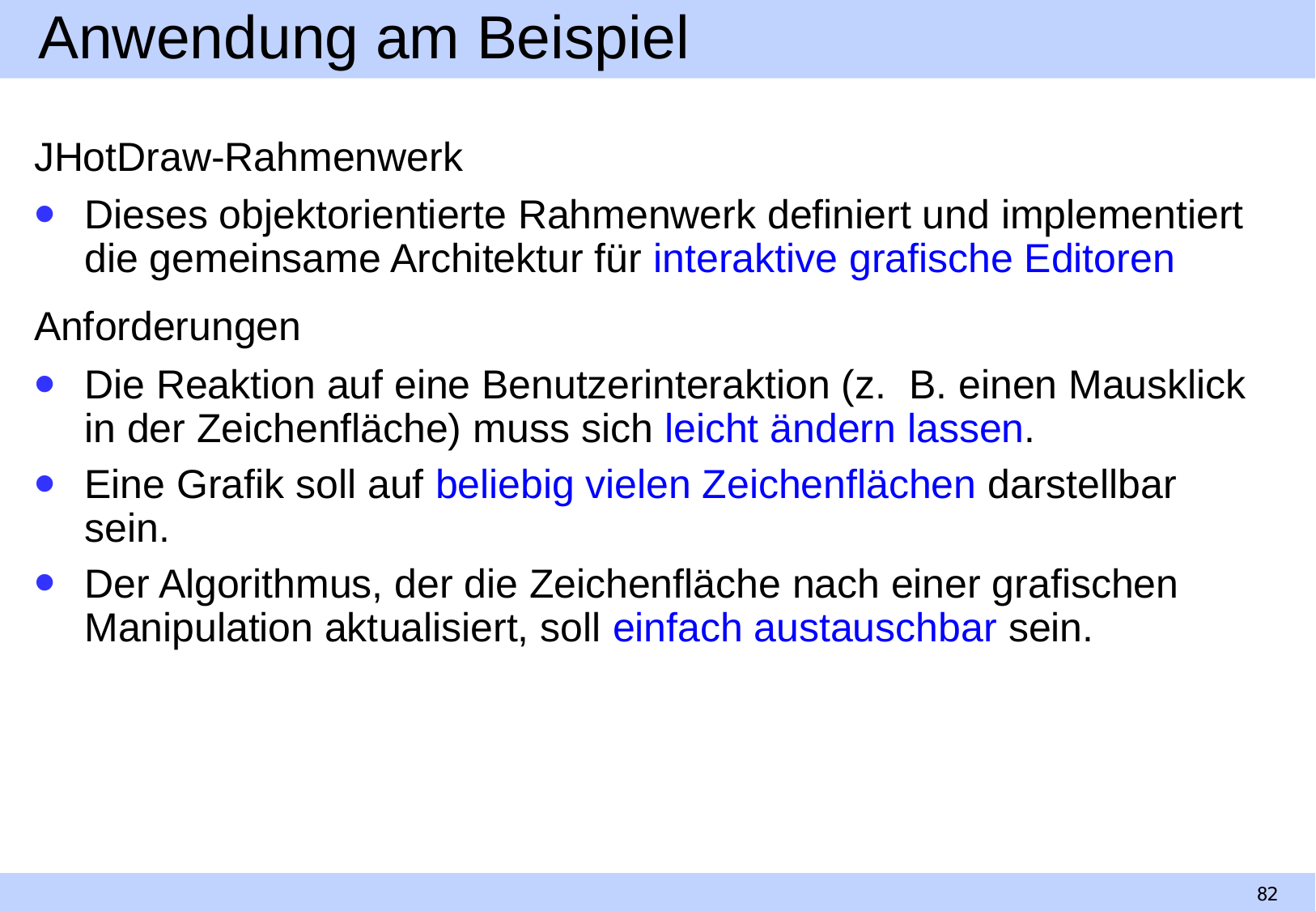

# Anwendung am Beispiel
JHotDraw-Rahmenwerk
Dieses objektorientierte Rahmenwerk definiert und implementiert die gemeinsame Architektur für interaktive grafische Editoren
Anforderungen
Die Reaktion auf eine Benutzerinteraktion (z.  B. einen Mausklick in der Zeichenfläche) muss sich leicht ändern lassen.
Eine Grafik soll auf beliebig vielen Zeichenflächen darstellbar sein.
Der Algorithmus, der die Zeichenfläche nach einer grafischen Manipulation aktualisiert, soll einfach austauschbar sein.
82